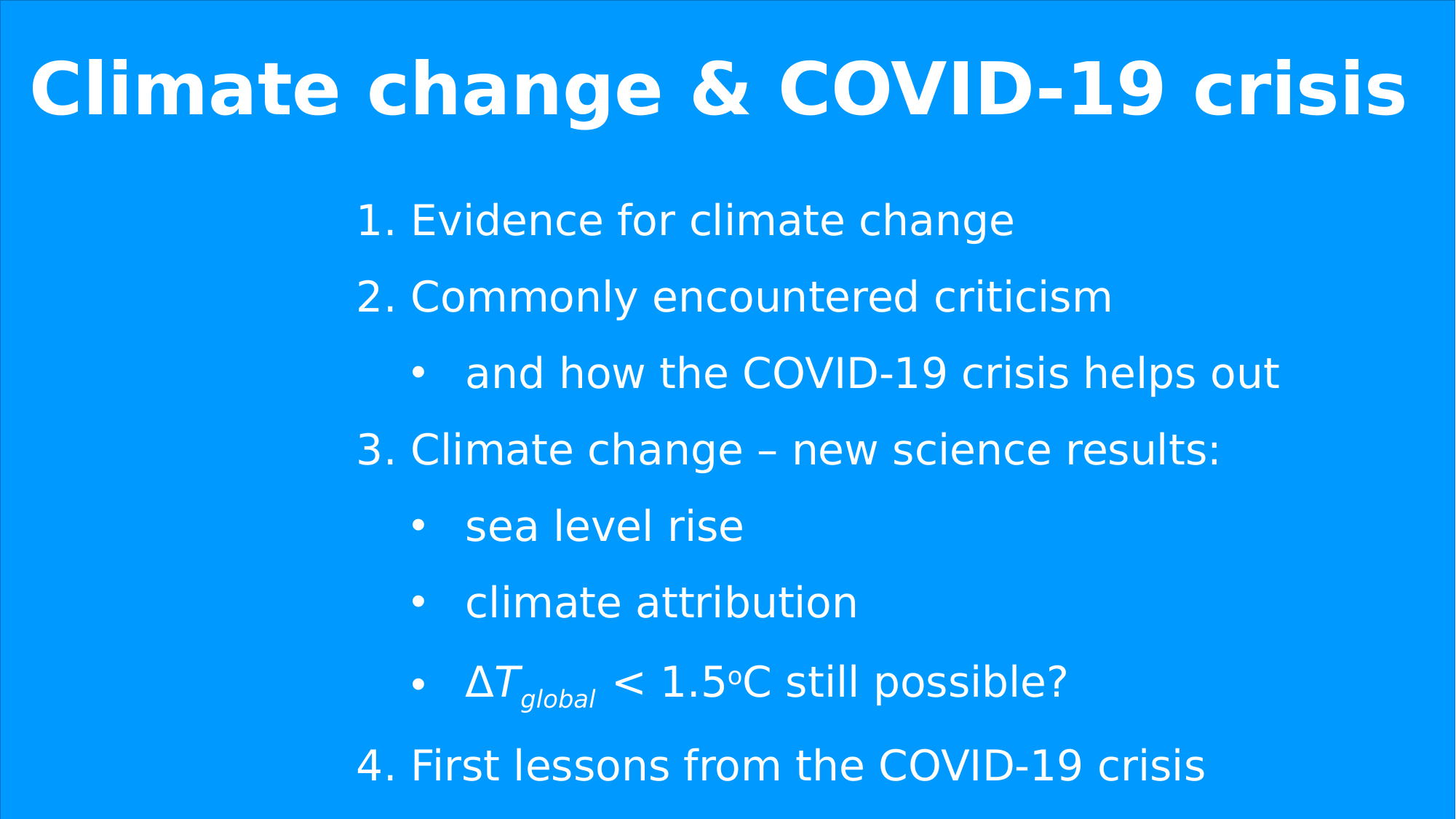

Climate change & COVID-19 crisis

Evidence for climate change
Commonly encountered criticism
and how the COVID-19 crisis helps out
Climate change – new science results:
sea level rise
climate attribution
ΔTglobal  < 1.5oC still possible?
First lessons from the COVID-19 crisis